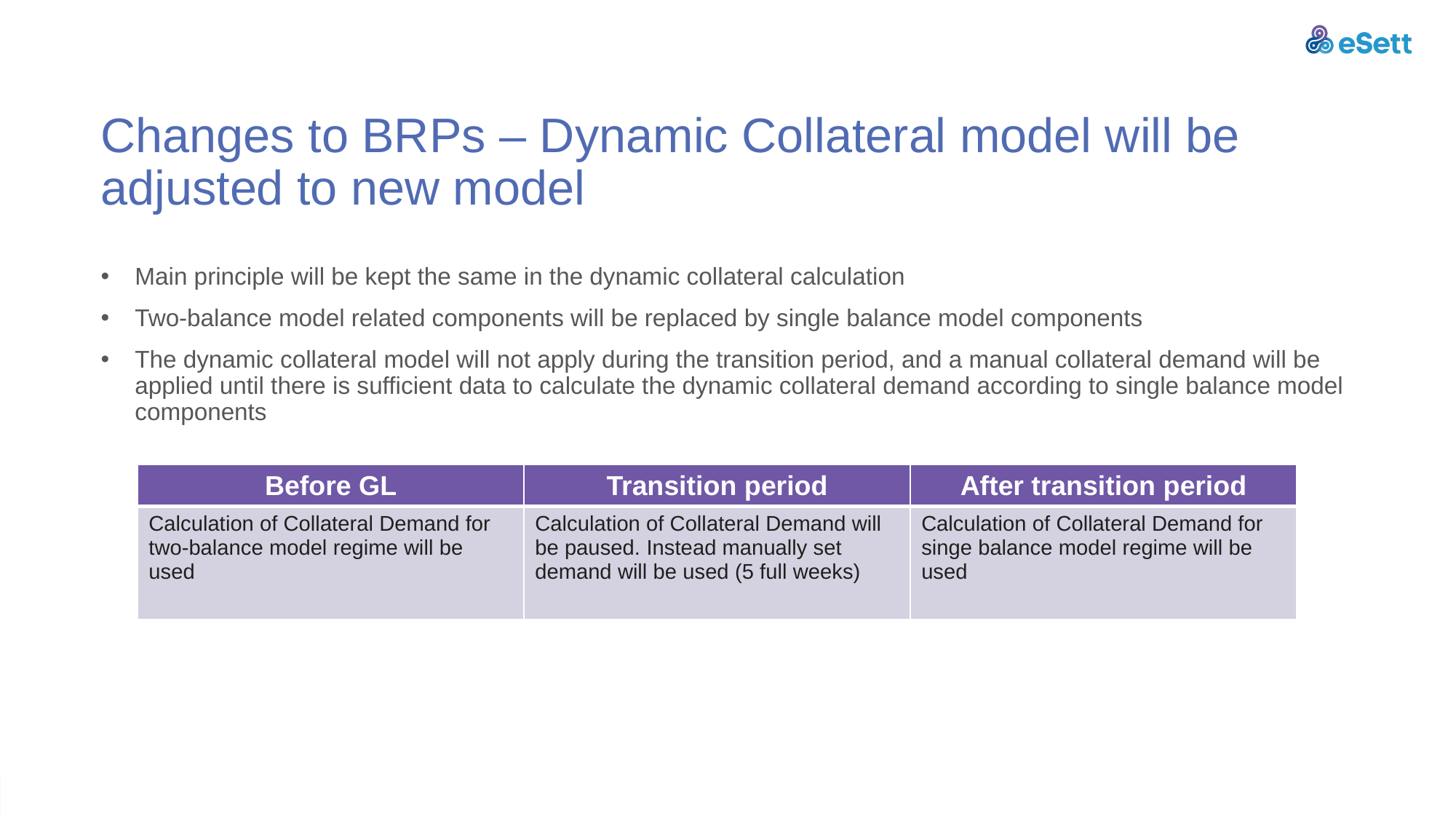

# Changes to BRPs – Dynamic Collateral model will be adjusted to new model
Main principle will be kept the same in the dynamic collateral calculation
Two-balance model related components will be replaced by single balance model components
The dynamic collateral model will not apply during the transition period, and a manual collateral demand will be applied until there is sufficient data to calculate the dynamic collateral demand according to single balance model components

| Before GL | Transition period | After transition period |
| --- | --- | --- |
| Calculation of Collateral Demand for two-balance model regime will be used | Calculation of Collateral Demand will be paused. Instead manually set demand will be used (5 full weeks) | Calculation of Collateral Demand for singe balance model regime will be used |